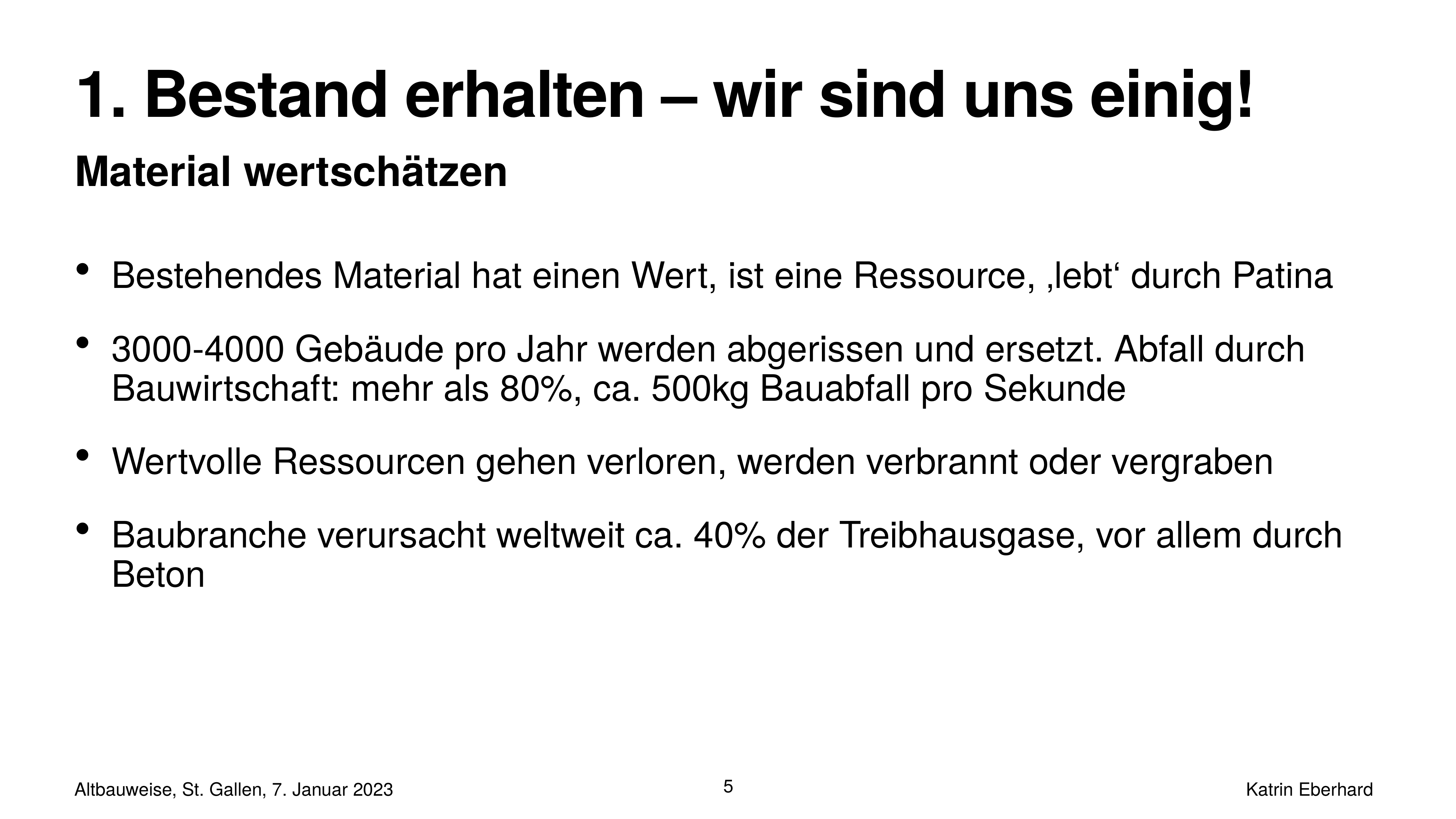

# 1. Bestand erhalten – wir sind uns einig!
Material wertschätzen
Bestehendes Material hat einen Wert, ist eine Ressource, ‚lebt‘ durch Patina
3000-4000 Gebäude pro Jahr werden abgerissen und ersetzt. Abfall durch Bauwirtschaft: mehr als 80%, ca. 500kg Bauabfall pro Sekunde
Wertvolle Ressourcen gehen verloren, werden verbrannt oder vergraben
Baubranche verursacht weltweit ca. 40% der Treibhausgase, vor allem durch Beton
Altbauweise, St. Gallen, 7. Januar 2023                                                                                                                                                                        Katrin Eberhard
5